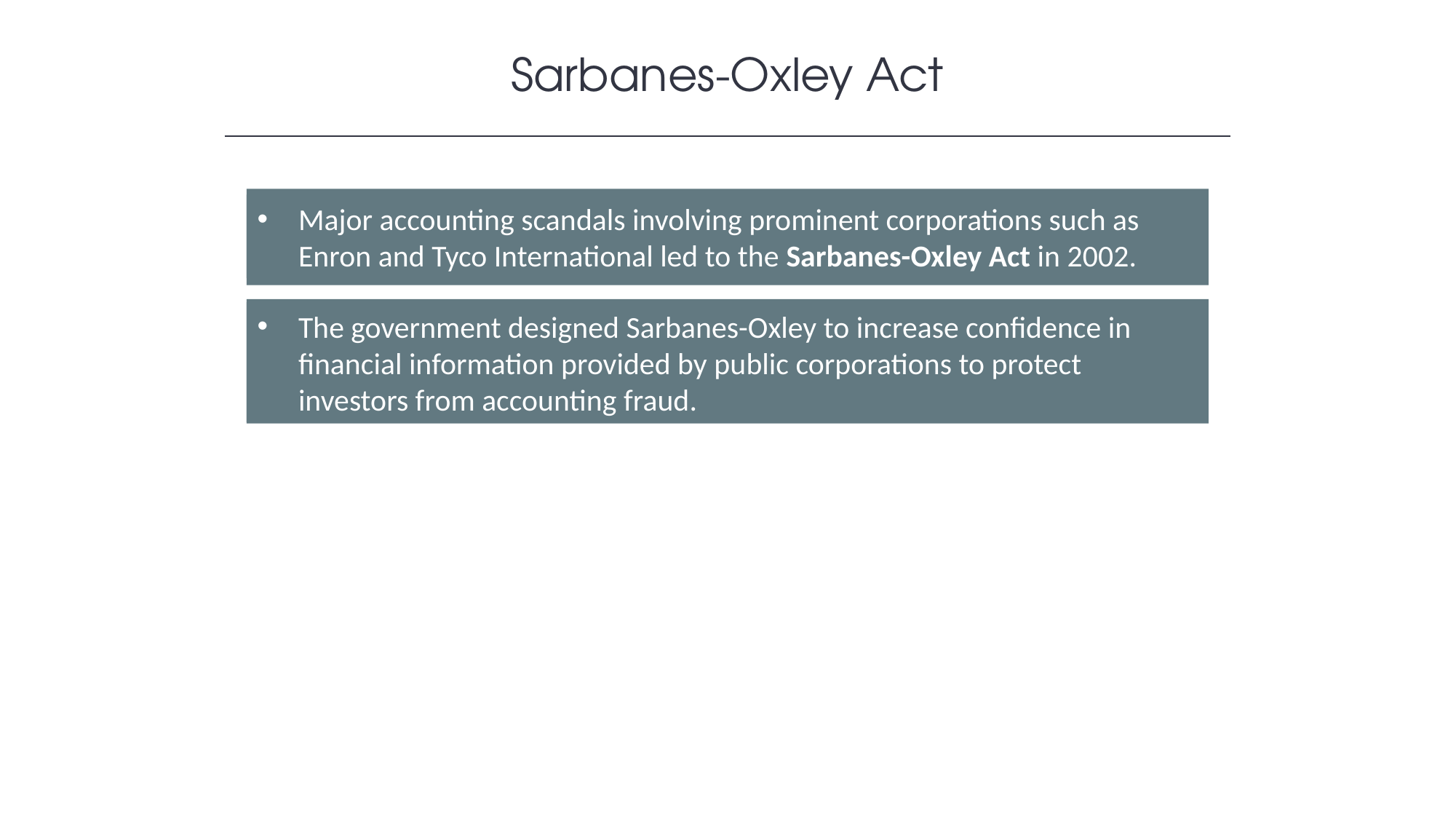

Sarbanes-Oxley Act

Major accounting scandals involving prominent corporations such as Enron and Tyco International led to the Sarbanes-Oxley Act in 2002.

The government designed Sarbanes-Oxley to increase confidence in financial information provided by public corporations to protect investors from accounting fraud.